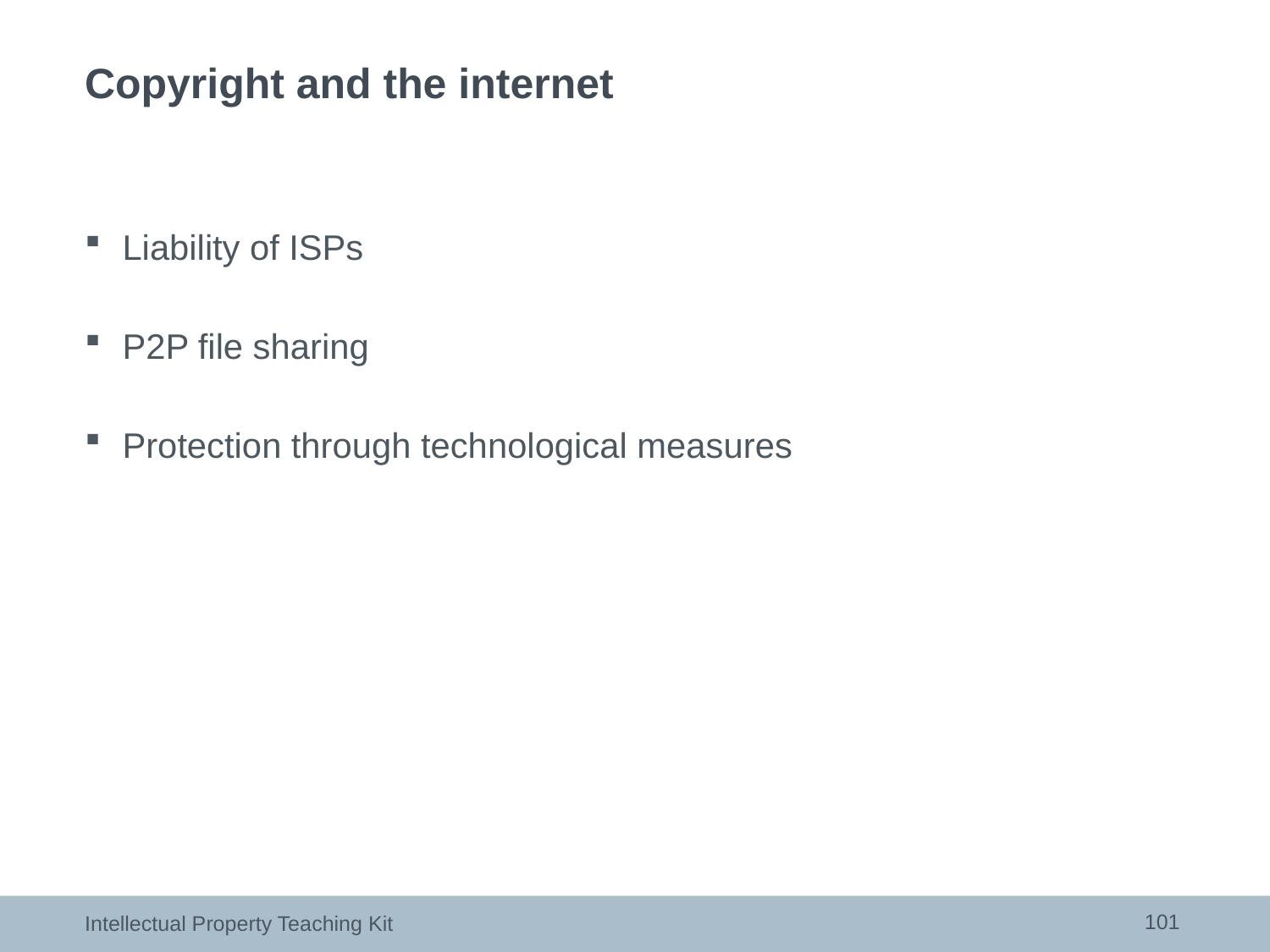

# Copyright and the internet
Liability of ISPs

P2P file sharing

Protection through technological measures
101
Intellectual Property Teaching Kit